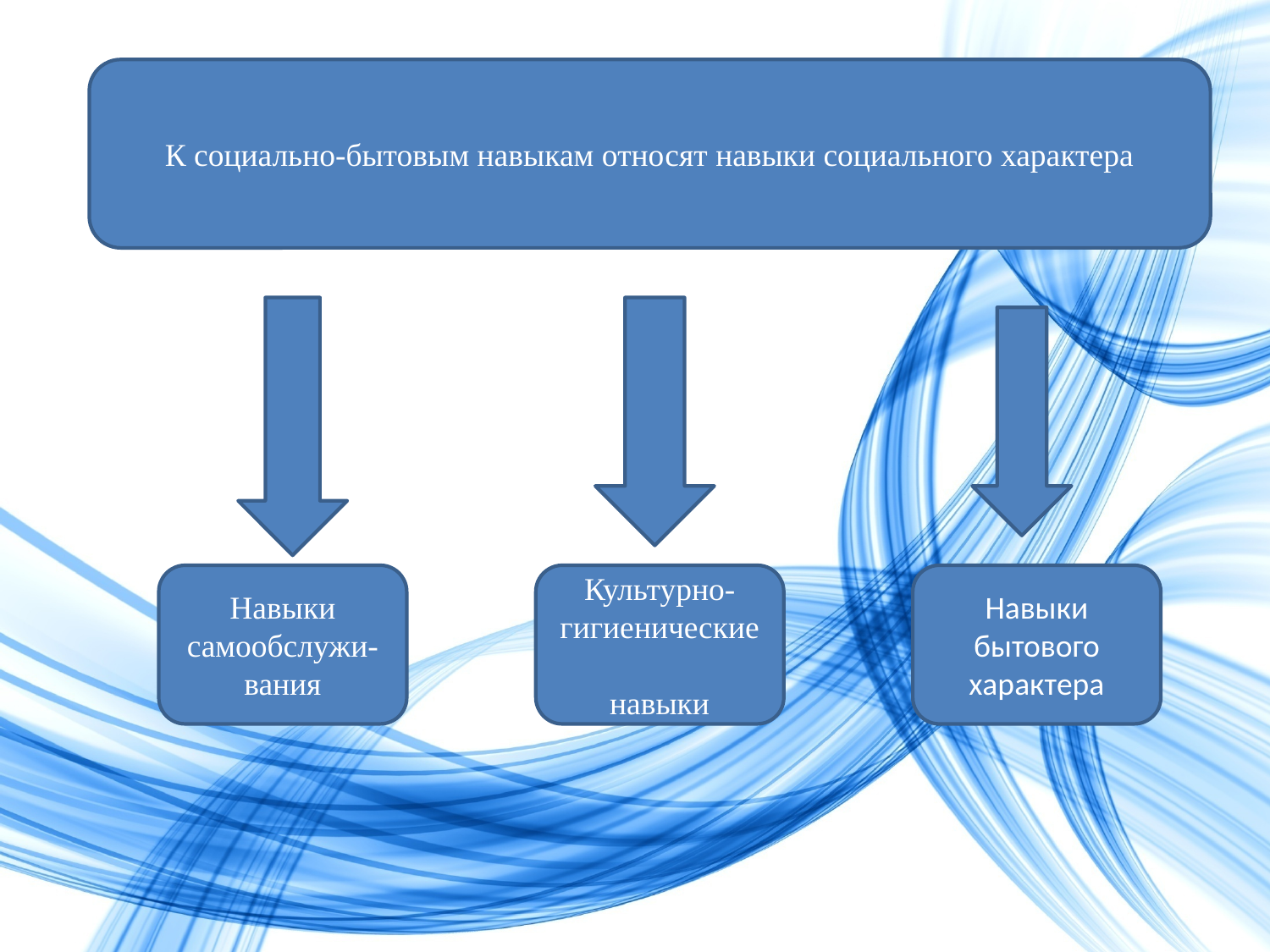

#
К социально-бытовым навыкам относят навыки социального характера

Навыки самообслужи-вания
Культурно-гигиенические                        навыки
Навыки бытового характера